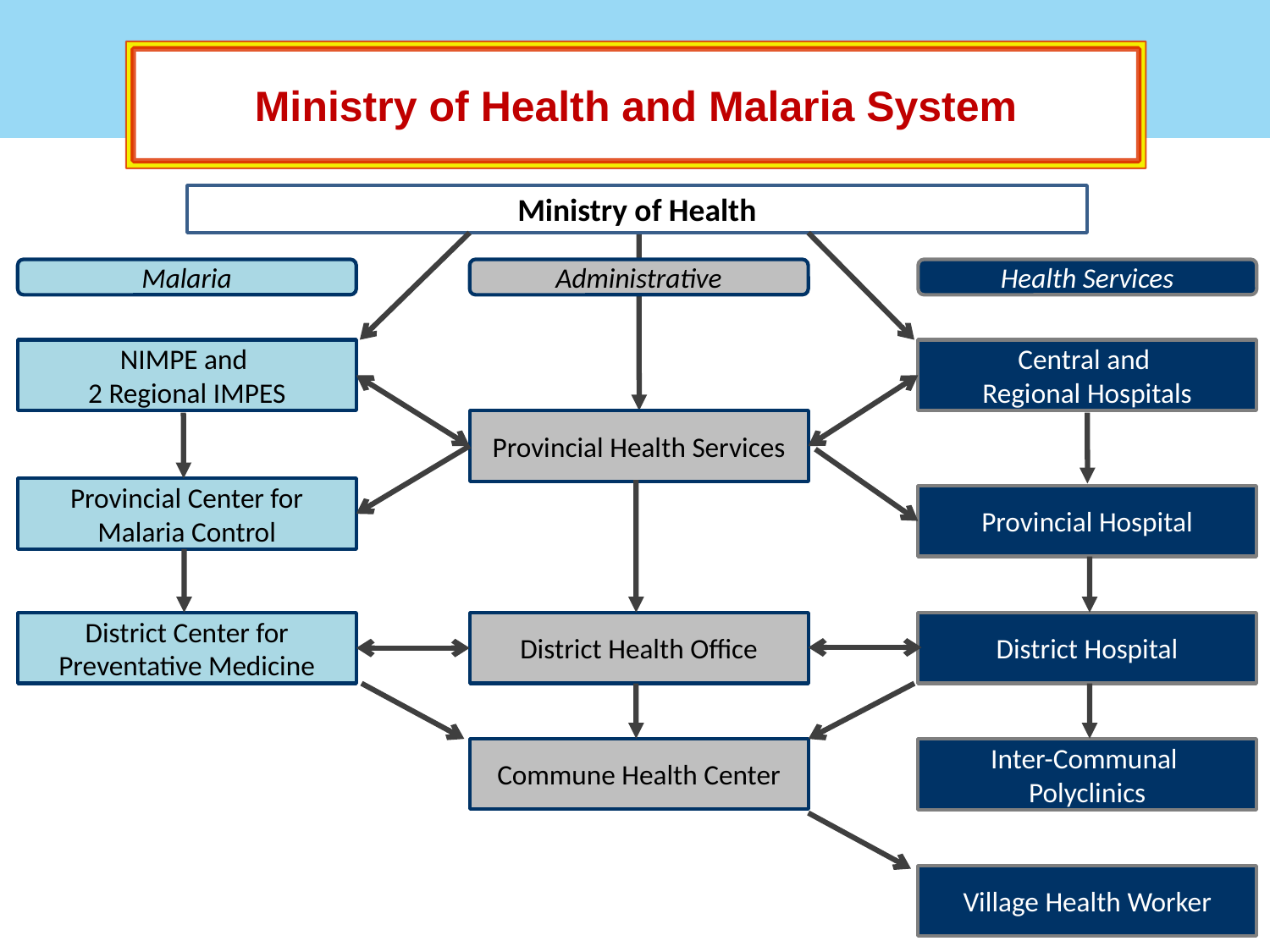

NIMPE Overview

Ministry of Health and Malaria System
Ministry of Health

Malaria
Administrative
Health Services
NIMPE and
2 Regional IMPES
Central and
Regional Hospitals
Provincial Health Services

Provincial Center for Malaria Control

Provincial Hospital

District Center for Preventative Medicine
District Health Office
District Hospital

Commune Health Center
Inter-Communal
Polyclinics
Village Health Worker